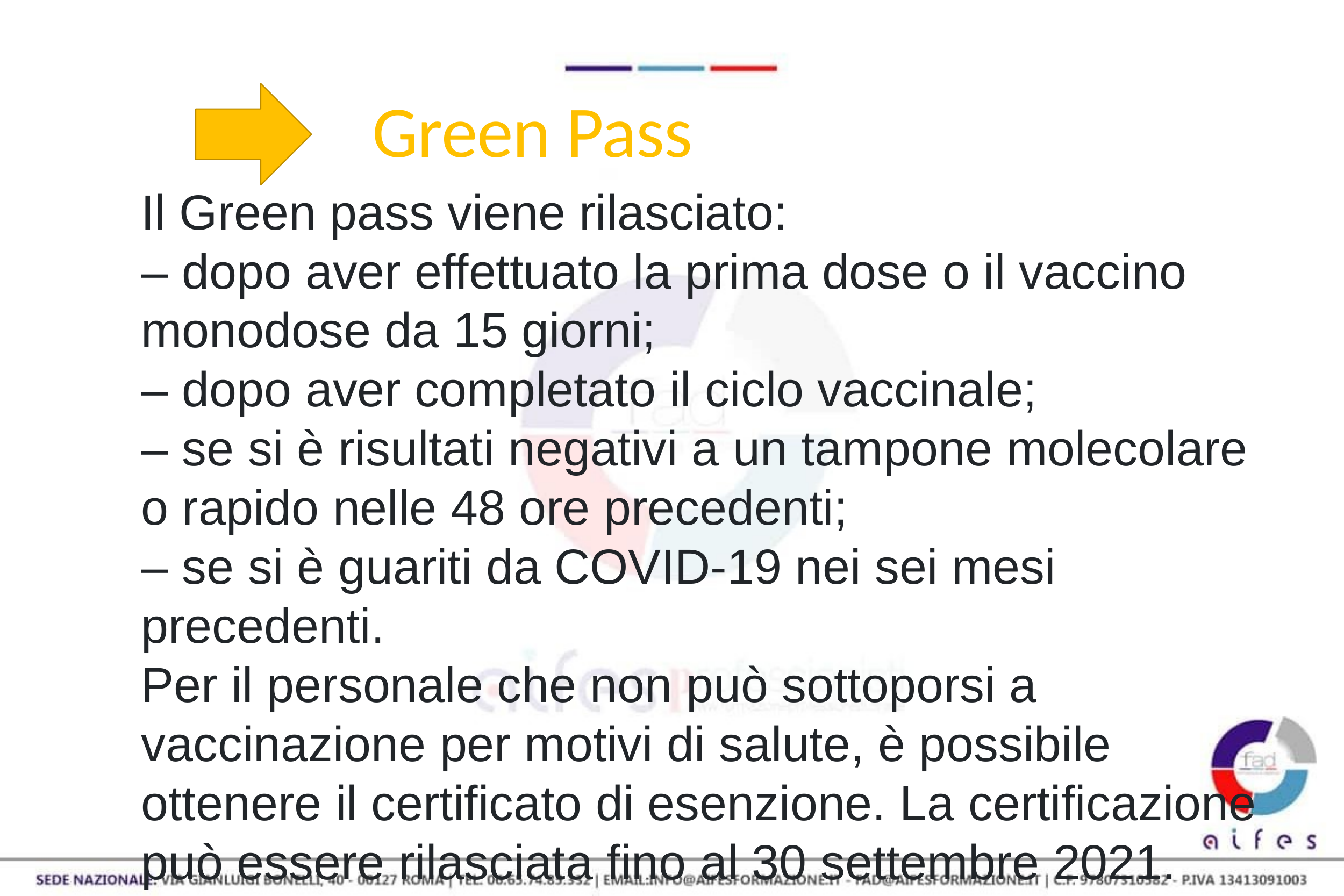

# Green Pass
Il Green pass viene rilasciato:
– dopo aver effettuato la prima dose o il vaccino   monodose da 15 giorni;
– dopo aver completato il ciclo vaccinale;
– se si è risultati negativi a un tampone molecolare o rapido nelle 48 ore precedenti;
– se si è guariti da COVID-19 nei sei mesi precedenti.
Per il personale che non può sottoporsi a vaccinazione per motivi di salute, è possibile ottenere il certificato di esenzione. La certificazione può essere rilasciata fino al 30 settembre 2021.